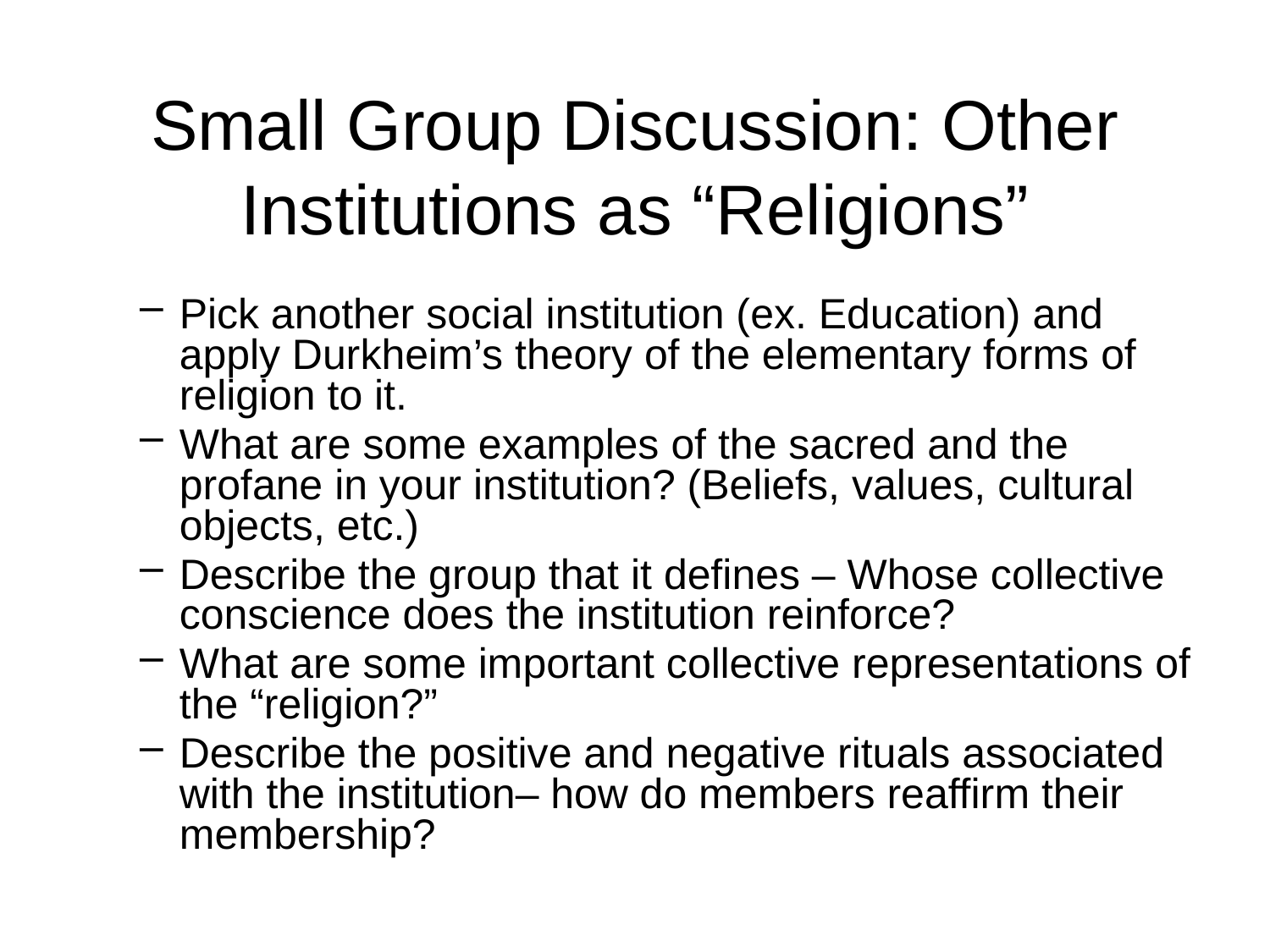

# Small Group Discussion: Other Institutions as “Religions”

Pick another social institution (ex. Education) and apply Durkheim’s theory of the elementary forms of religion to it.
What are some examples of the sacred and the profane in your institution? (Beliefs, values, cultural objects, etc.)
Describe the group that it defines – Whose collective conscience does the institution reinforce?
What are some important collective representations of the “religion?”
Describe the positive and negative rituals associated with the institution– how do members reaffirm their membership?